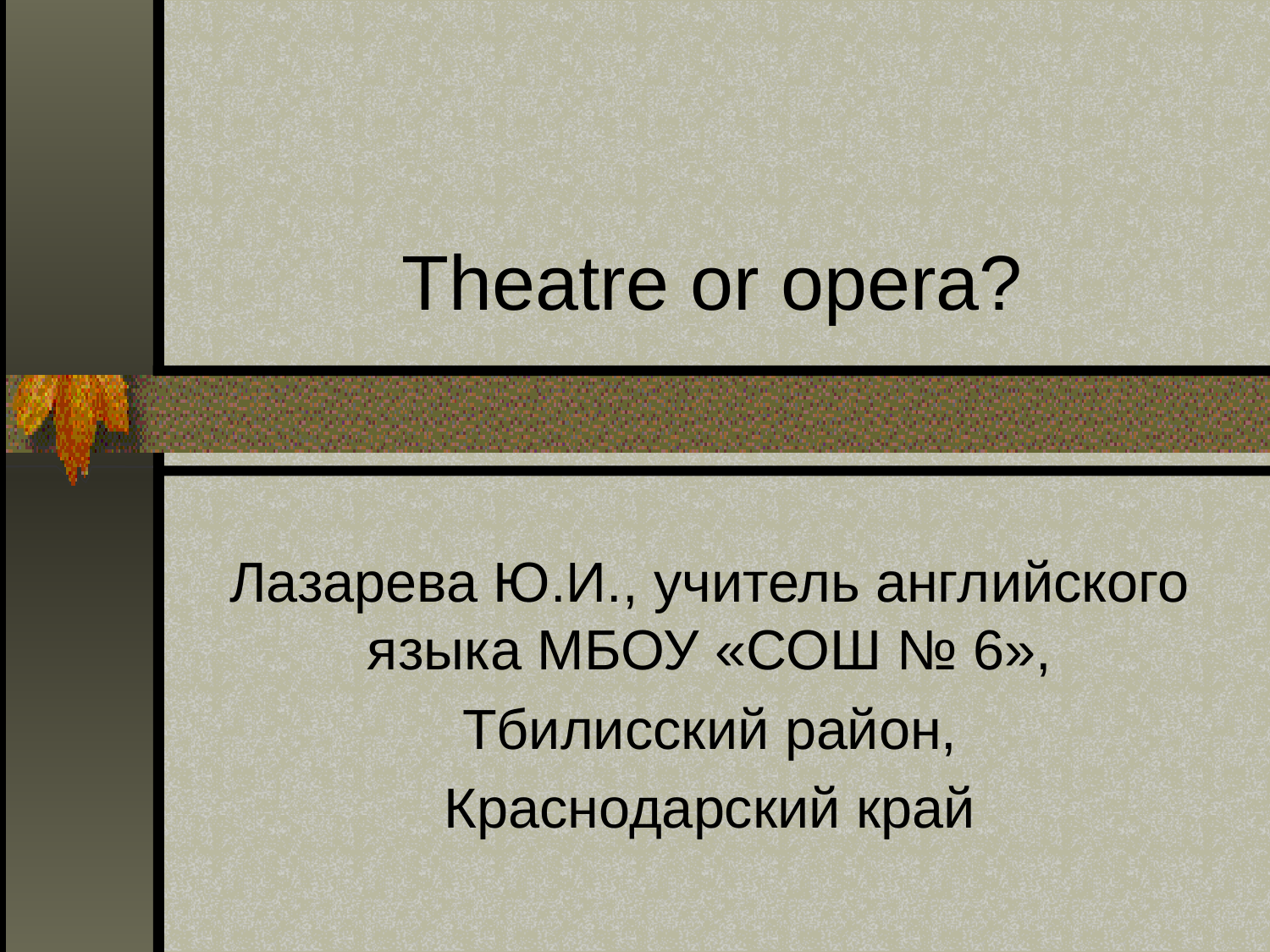

# Theatre or opera?
Лазарева Ю.И., учитель английского языка МБОУ «СОШ № 6»,
Тбилисский район,
Краснодарский край